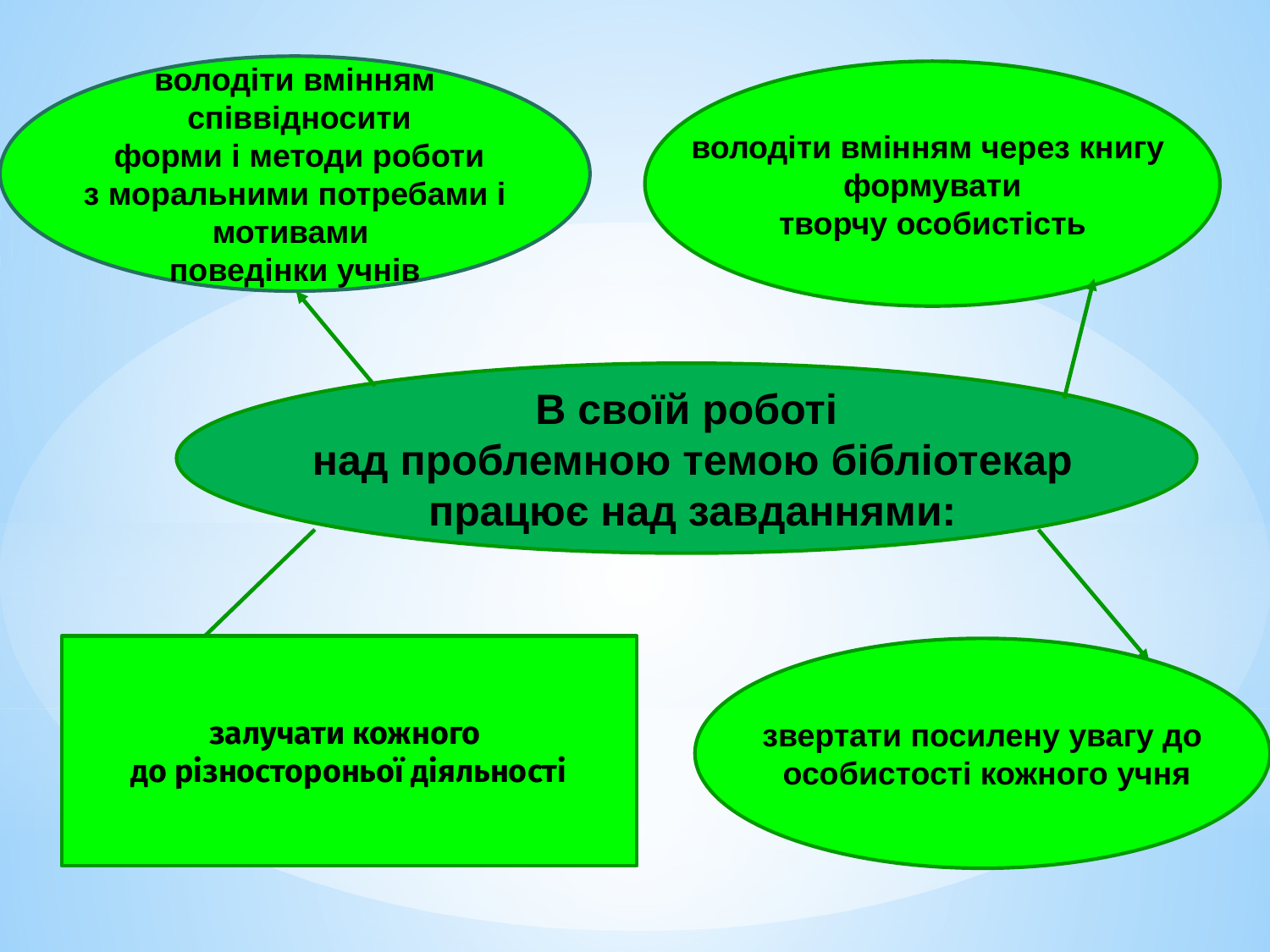

володіти вмінням
 співвідносити
 форми і методи роботи
 з моральними потребами і
мотивами
поведінки учнів
володіти вмінням через книгу
формувати
творчу особистість

В своїй роботі
 над проблемною темою бібліотекар
 працює над завданнями:

# залучати кожного до різностороньої діяльності
звертати посилену увагу до
 особистості кожного учня